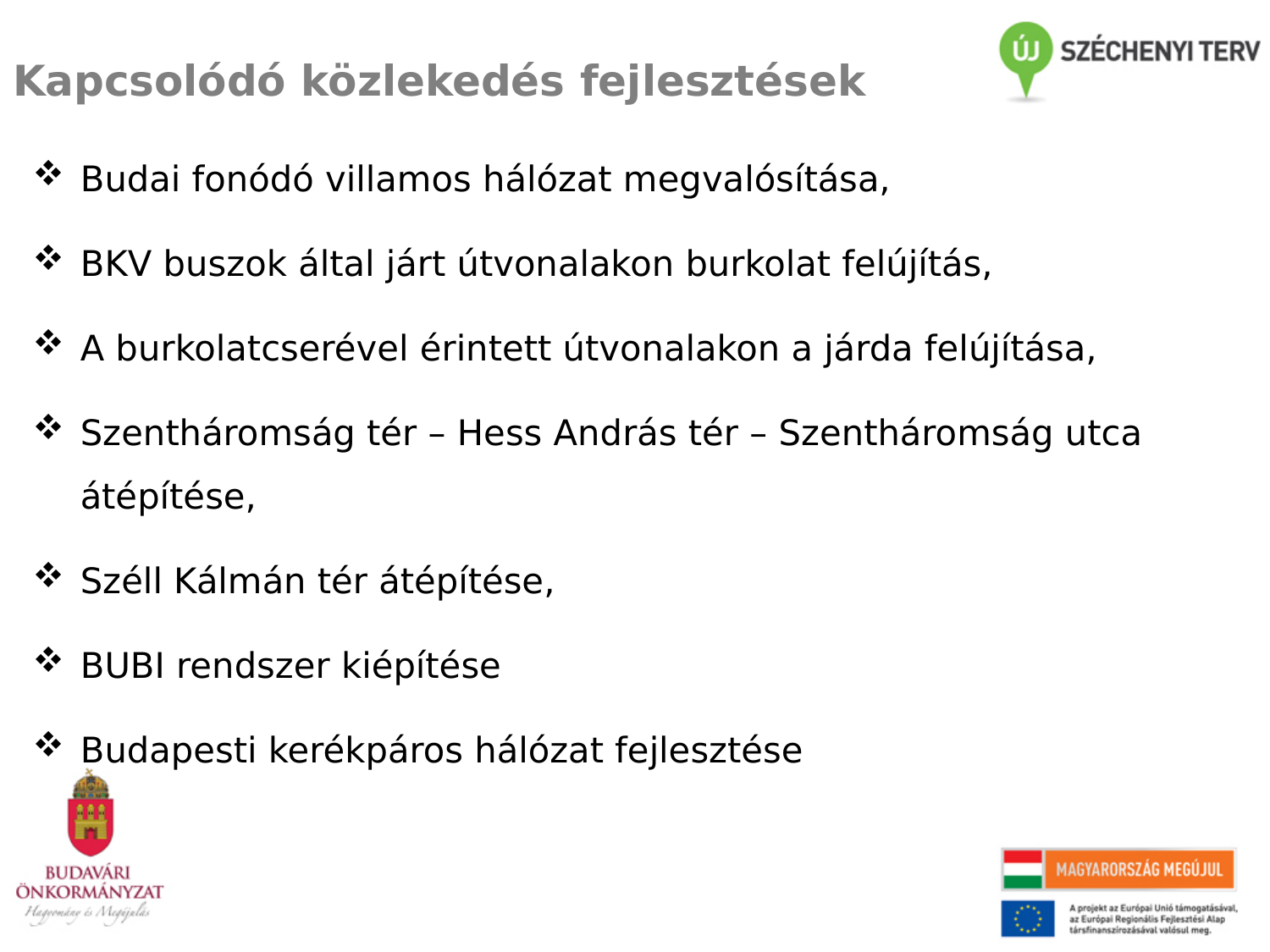

# Kapcsolódó közlekedés fejlesztések
Budai fonódó villamos hálózat megvalósítása,
BKV buszok által járt útvonalakon burkolat felújítás,
A burkolatcserével érintett útvonalakon a járda felújítása,
Szentháromság tér – Hess András tér – Szentháromság utca átépítése,
Széll Kálmán tér átépítése,
BUBI rendszer kiépítése
Budapesti kerékpáros hálózat fejlesztése